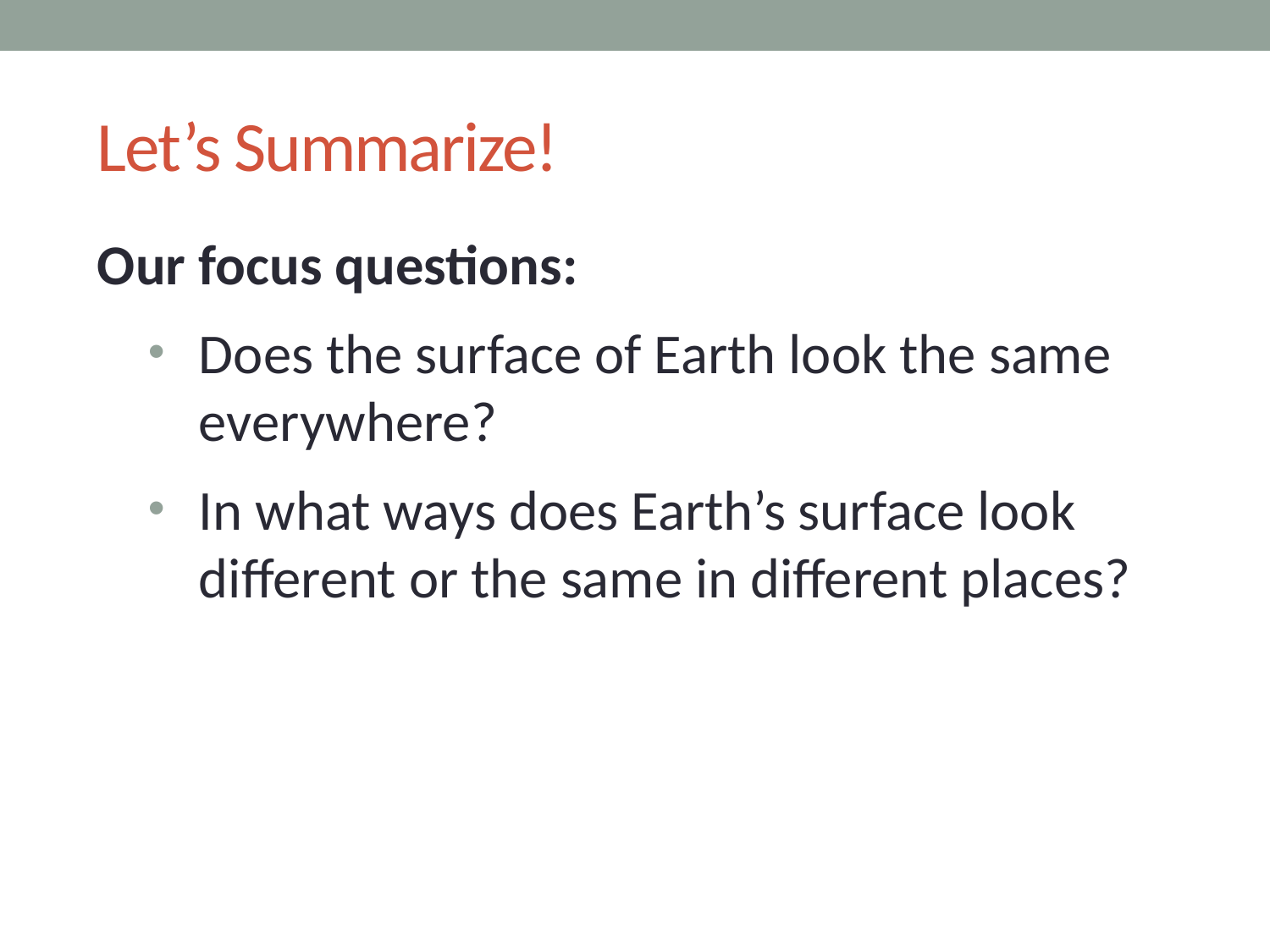

# Let’s Summarize!
Our focus questions:
Does the surface of Earth look the same everywhere?
In what ways does Earth’s surface look different or the same in different places?